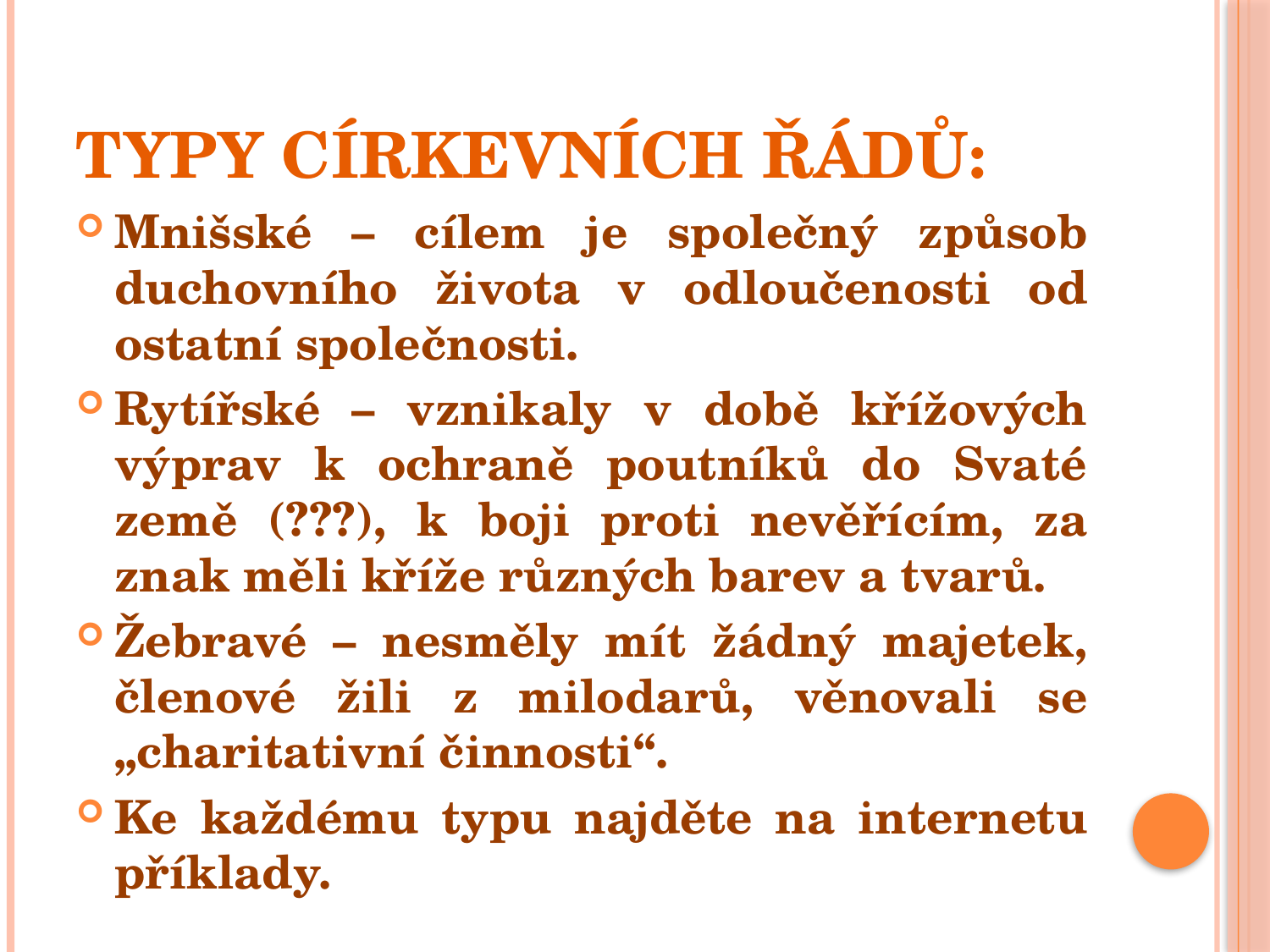

# Typy církevních řádů:
Mnišské – cílem je společný způsob duchovního života v odloučenosti od ostatní společnosti.
Rytířské – vznikaly v době křížových výprav k ochraně poutníků do Svaté země (???), k boji proti nevěřícím, za znak měli kříže různých barev a tvarů.
Žebravé – nesměly mít žádný majetek, členové žili z milodarů, věnovali se „charitativní činnosti“.
Ke každému typu najděte na internetu příklady.